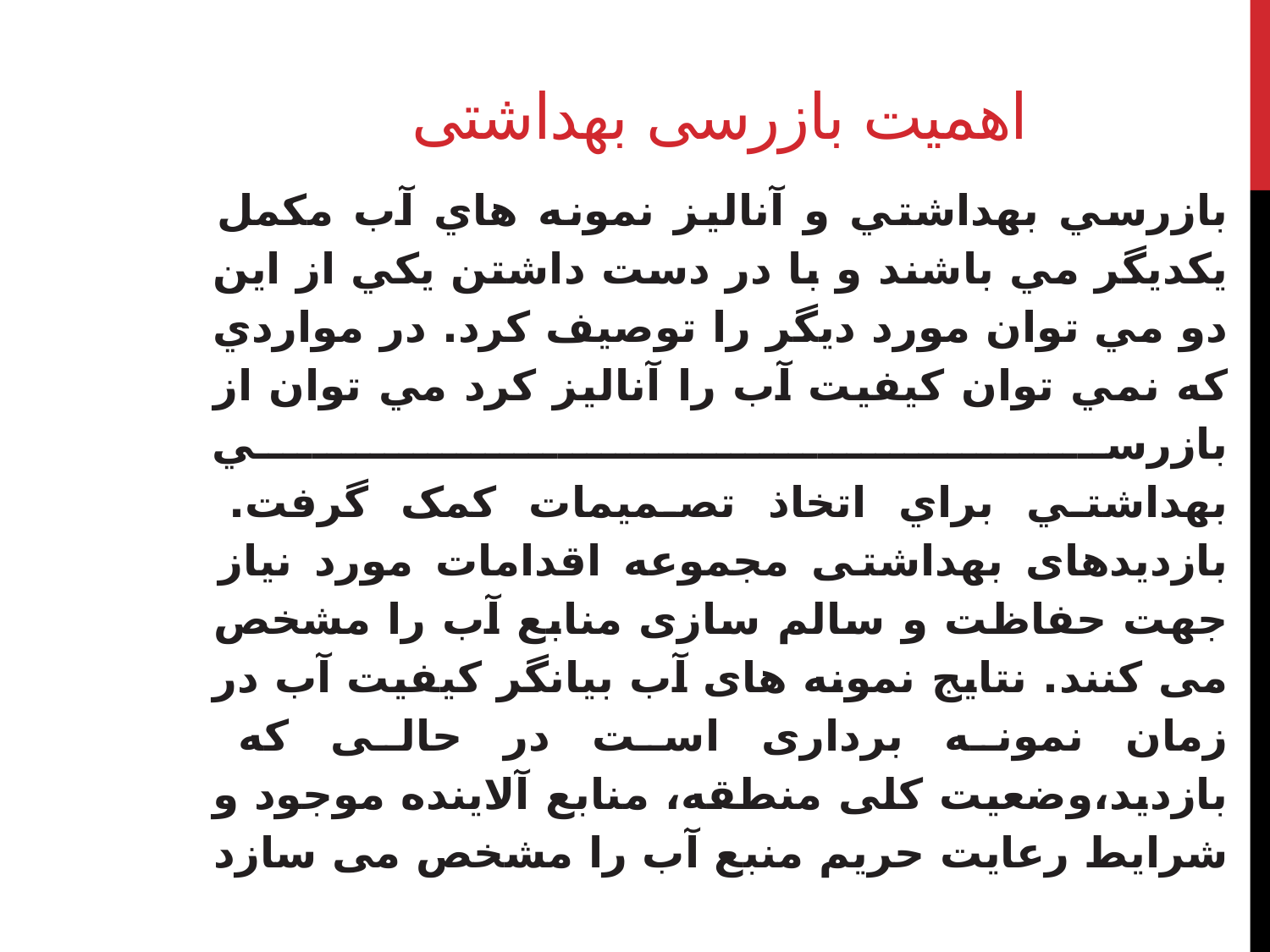

# اهمیت بازرسی بهداشتی
بازرسي بهداشتي و آناليز نمونه هاي آب مكمل یكدیگر مي باشند و با در دست داشتن یكي از این دو مي توان مورد دیگر را توصيف کرد. در مواردي که نمي توان کيفيت آب را آناليز کرد مي توان از بازرسي
بهداشتي براي اتخاذ تصميمات کمک گرفت. بازدیدهای بهداشتی مجموعه اقدامات مورد نياز جهت حفاظت و سالم سازی منابع آب را مشخص می کنند. نتایج نمونه های آب بيانگر کيفيت آب در زمان نمونه برداری است در حالی که بازدید،وضعيت کلی منطقه، منابع آلاینده موجود و شرایط رعایت حریم منبع آب را مشخص می سازد